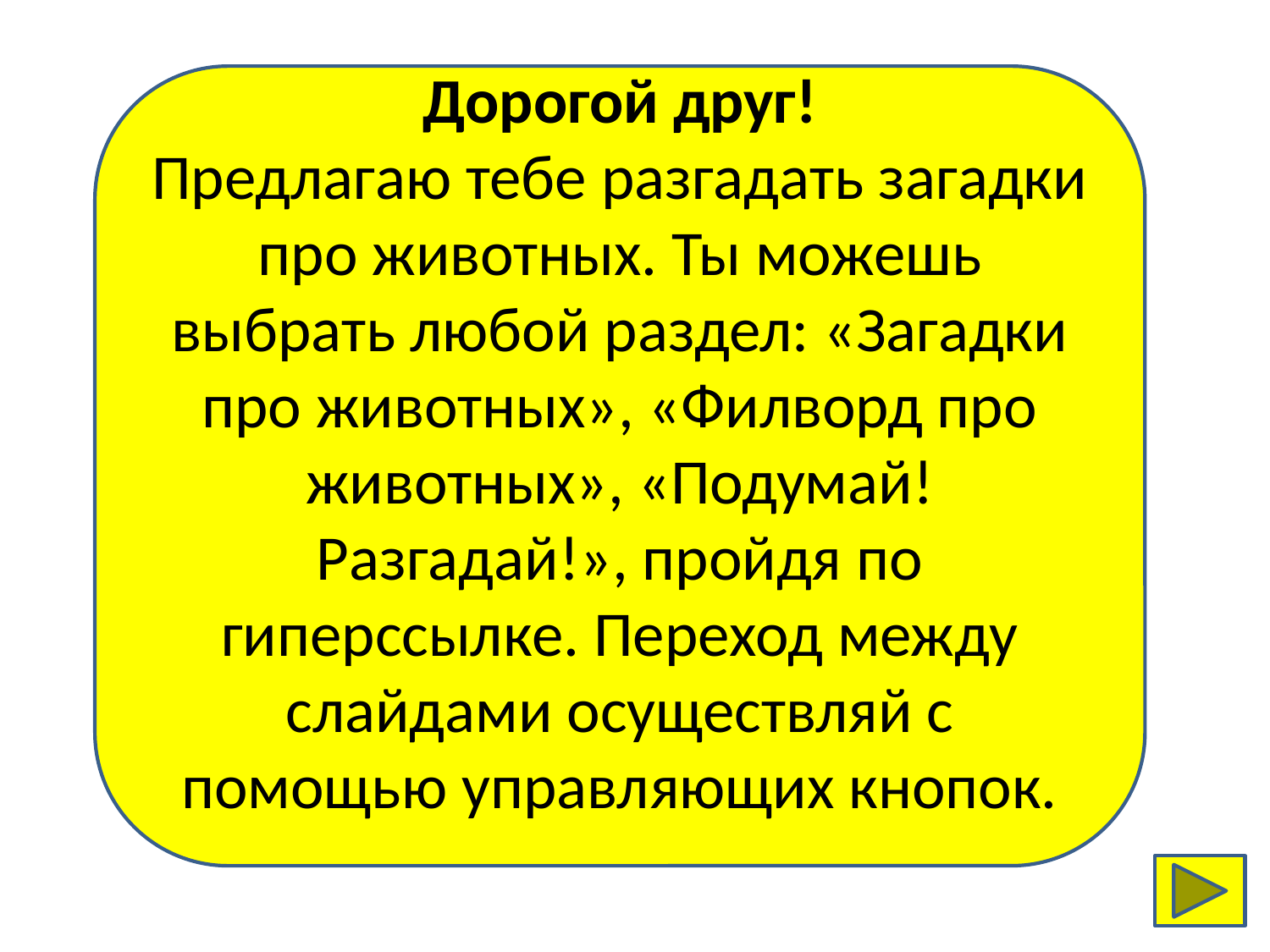

Дорогой друг!
Предлагаю тебе разгадать загадки про животных. Ты можешь выбрать любой раздел: «Загадки про животных», «Филворд про животных», «Подумай! Разгадай!», пройдя по гиперссылке. Переход между слайдами осуществляй с помощью управляющих кнопок.